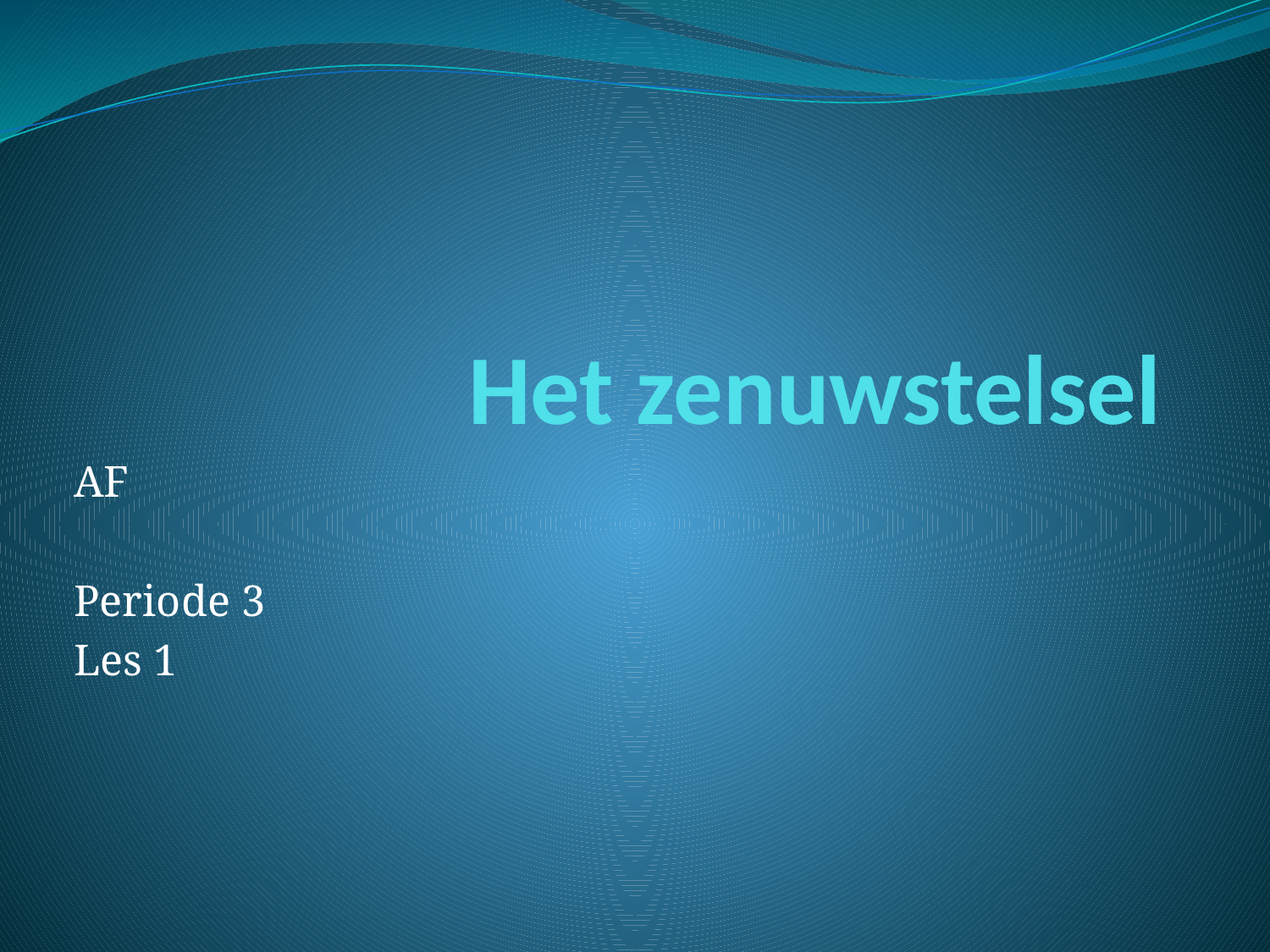

# Het zenuwstelsel
AF

Periode 3
Les 1